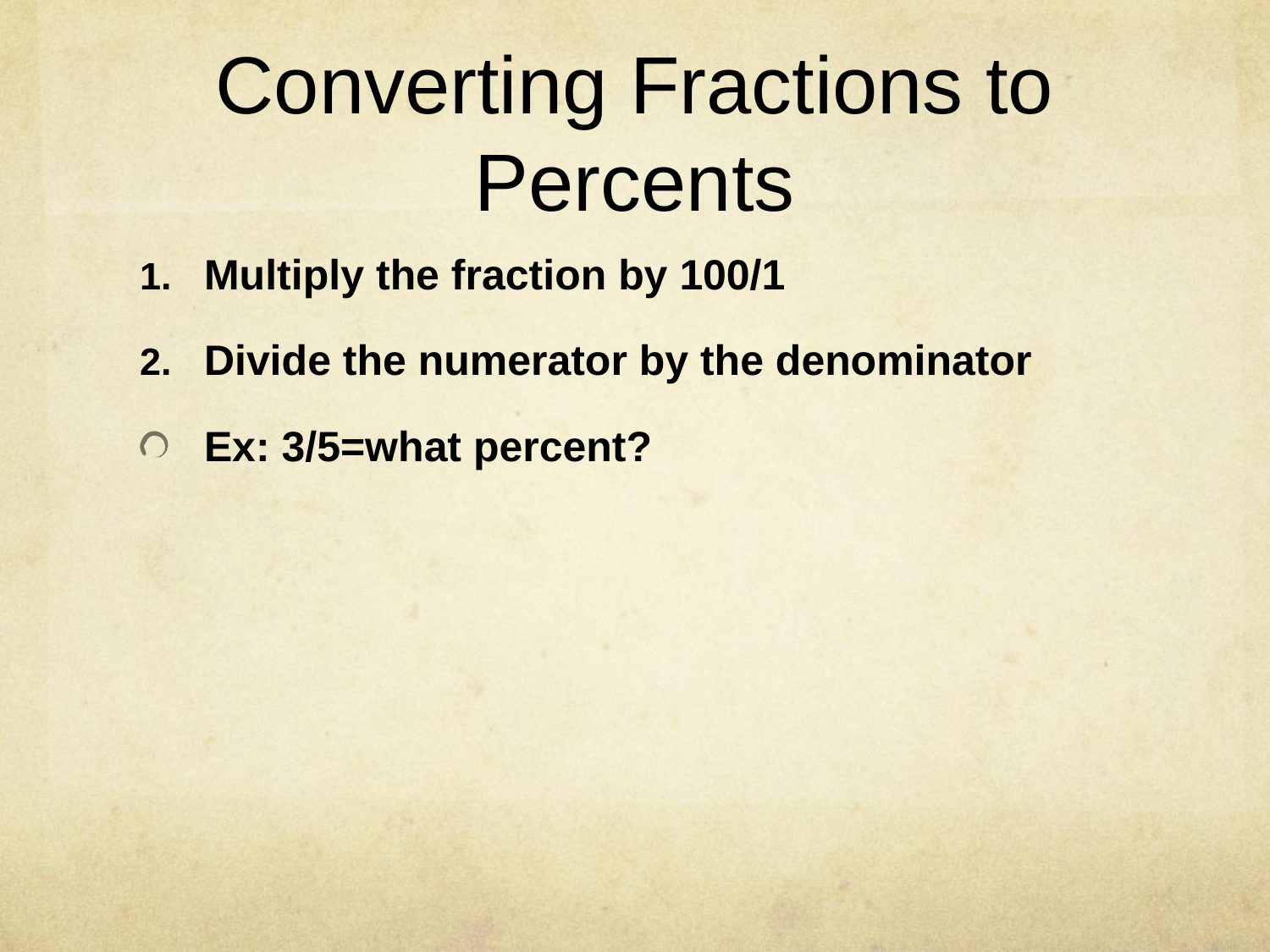

# Converting Fractions to Percents
Multiply the fraction by 100/1
Divide the numerator by the denominator
Ex: 3/5=what percent?